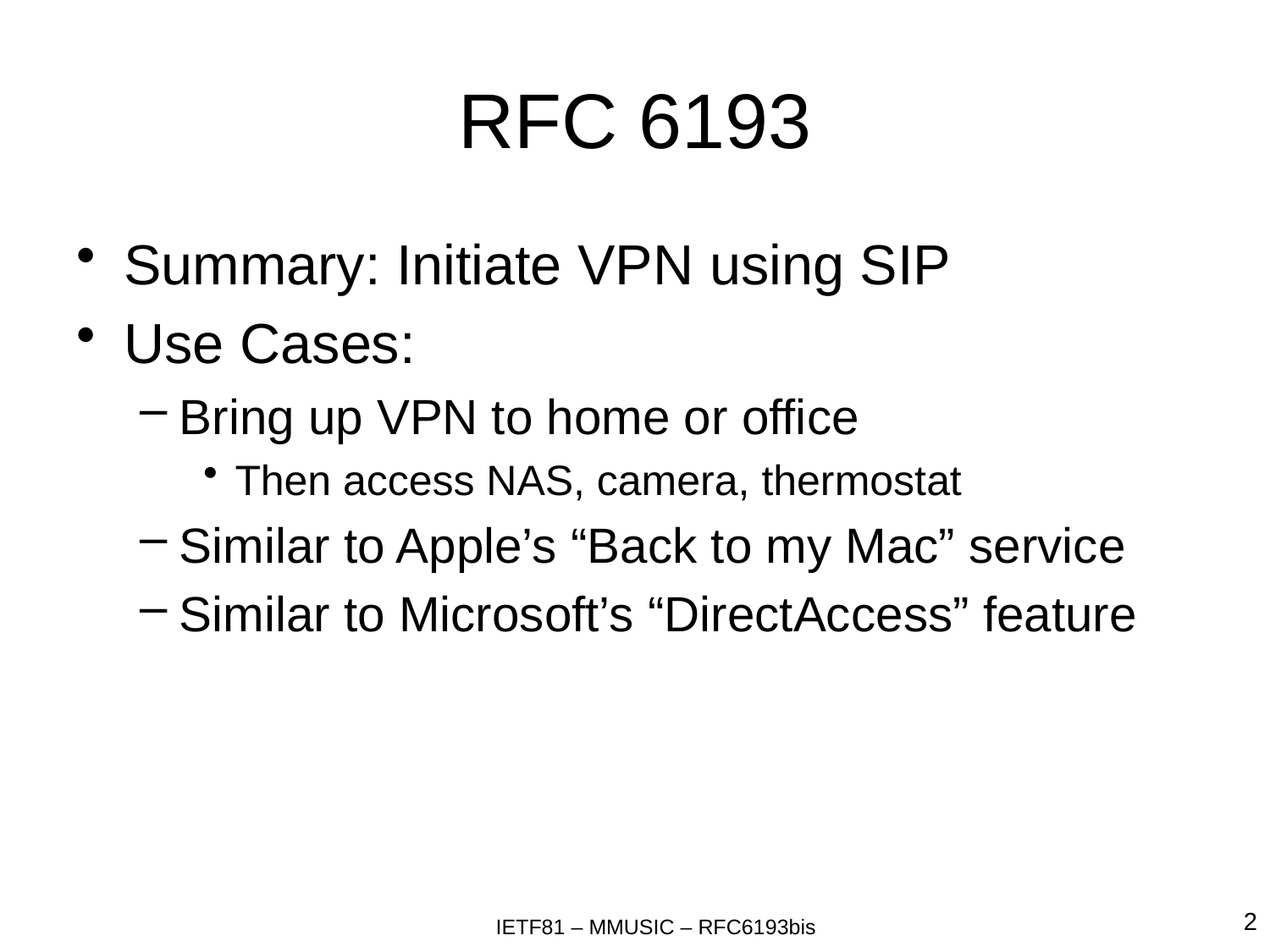

# RFC 6193
Summary: Initiate VPN using SIP
Use Cases:
Bring up VPN to home or office
Then access NAS, camera, thermostat
Similar to Apple’s “Back to my Mac” service
Similar to Microsoft’s “DirectAccess” feature

2
IETF81 – MMUSIC – RFC6193bis